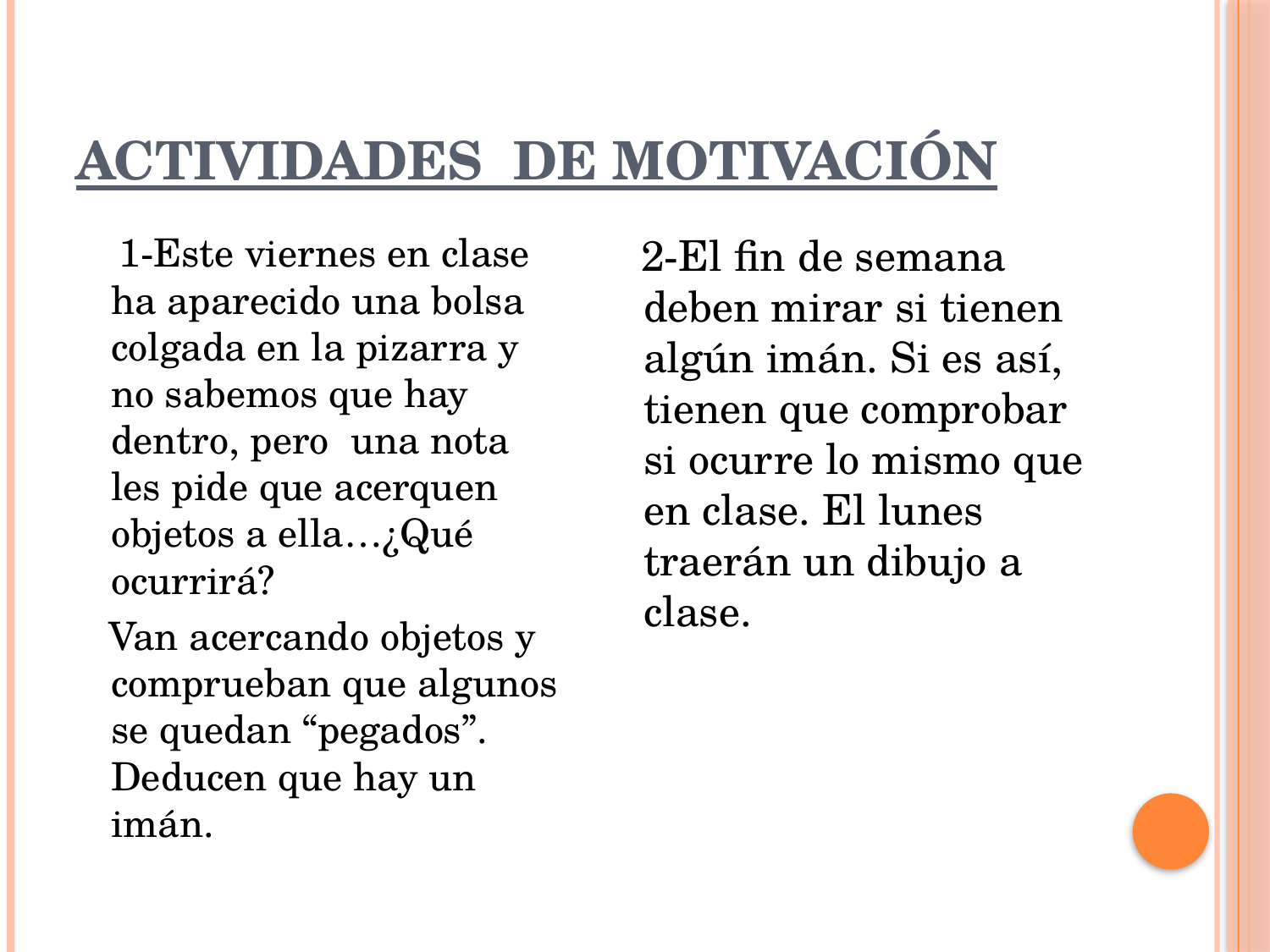

# Actividades  de motivación
    1-Este viernes en clase ha aparecido una bolsa colgada en la pizarra y no sabemos que hay dentro, pero  una nota les pide que acerquen objetos a ella…¿Qué ocurrirá?
   Van acercando objetos y comprueban que algunos se quedan “pegados”. Deducen que hay un imán.

   2-El fin de semana deben mirar si tienen algún imán. Si es así, tienen que comprobar si ocurre lo mismo que en clase. El lunes traerán un dibujo a clase.